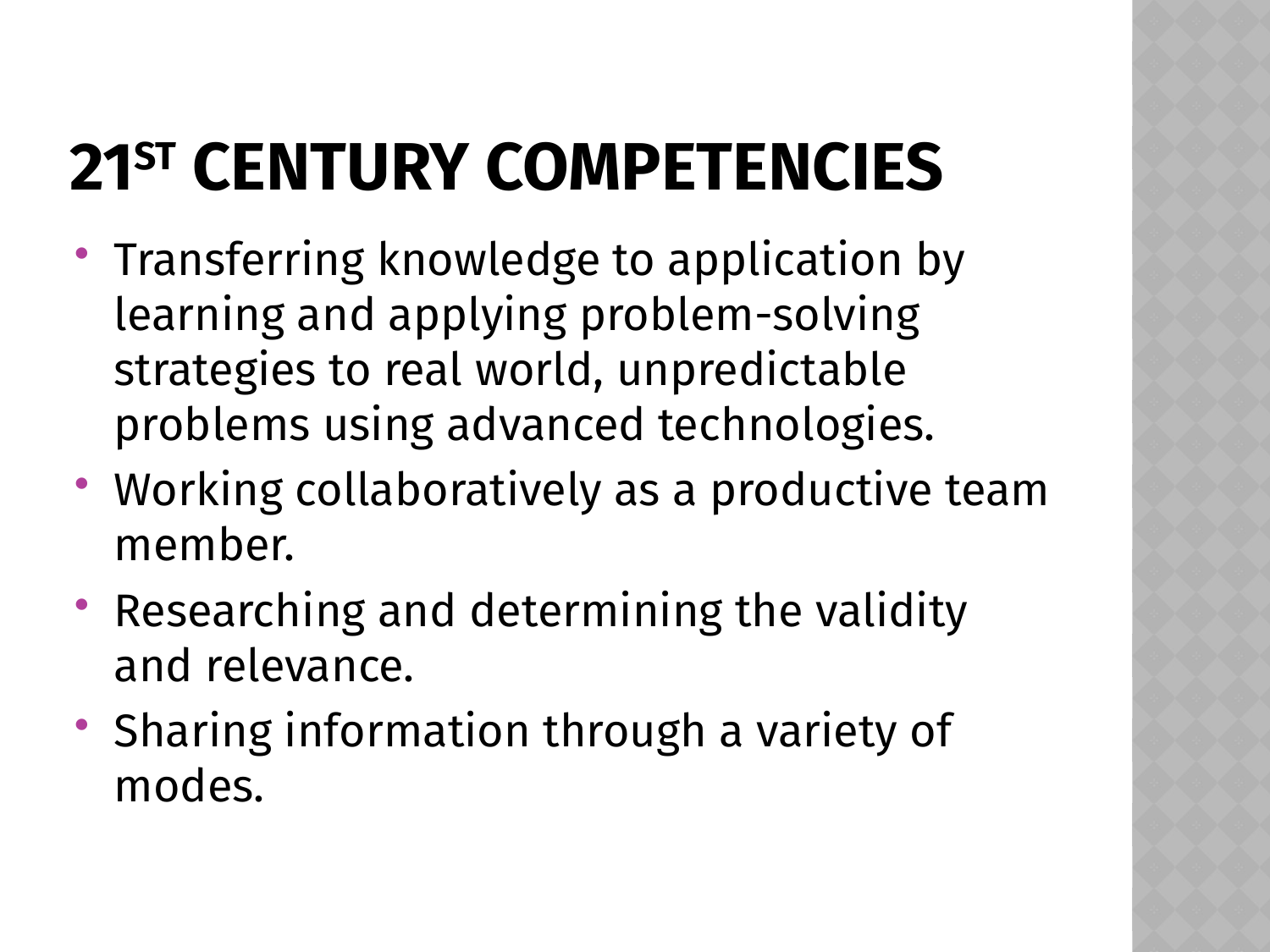

# 21ST Century competencies
Transferring knowledge to application by learning and applying problem-solving strategies to real world, unpredictable problems using advanced technologies.
Working collaboratively as a productive team member.
Researching and determining the validity and relevance.
Sharing information through a variety of modes.